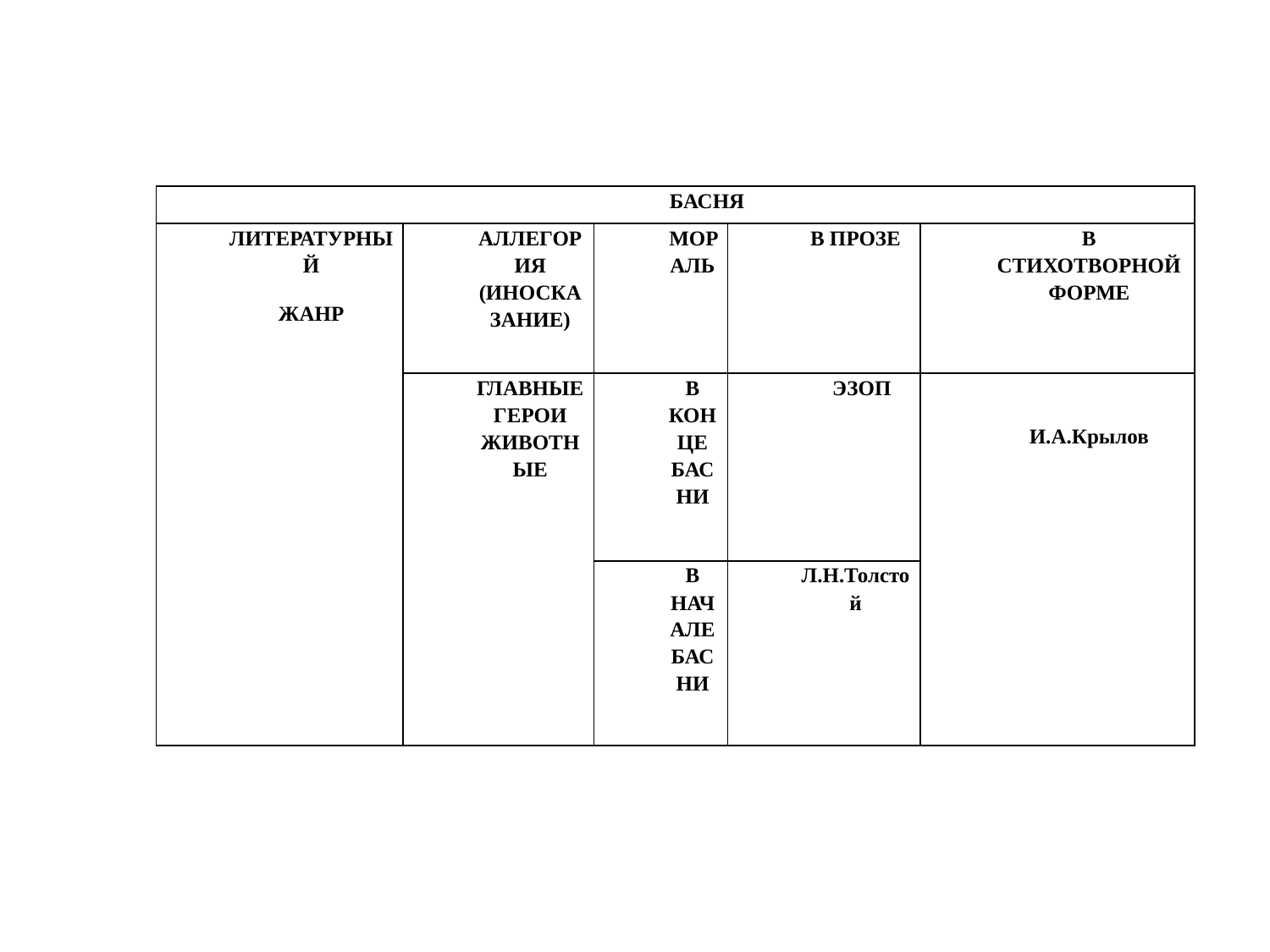

#
| БАСНЯ |  |  |  |  |
| --- | --- | --- | --- | --- |
| ЛИТЕРАТУРНЫЙ ЖАНР | АЛЛЕГОРИЯ (ИНОСКАЗАНИЕ) | МОРАЛЬ | В ПРОЗЕ | В СТИХОТВОРНОЙ ФОРМЕ |
|  | ГЛАВНЫЕ ГЕРОИ ЖИВОТНЫЕ | В КОНЦЕ БАСНИ | ЭЗОП | И.А.Крылов |
|  |  | В НАЧАЛЕ БАСНИ | Л.Н.Толстой |  |